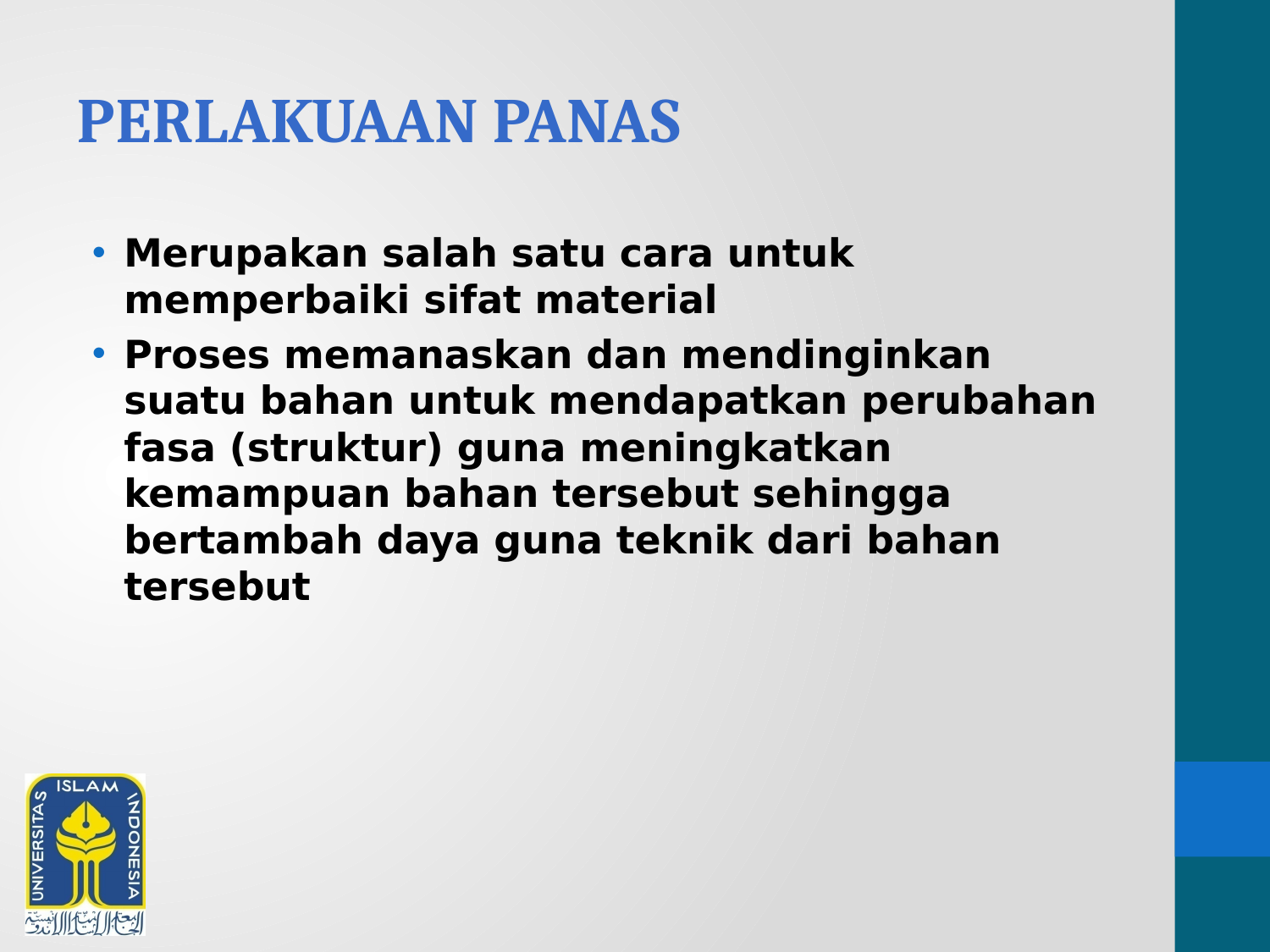

# Perlakuaan panas
Merupakan salah satu cara untuk memperbaiki sifat material
Proses memanaskan dan mendinginkan suatu bahan untuk mendapatkan perubahan fasa (struktur) guna meningkatkan kemampuan bahan tersebut sehingga bertambah daya guna teknik dari bahan tersebut